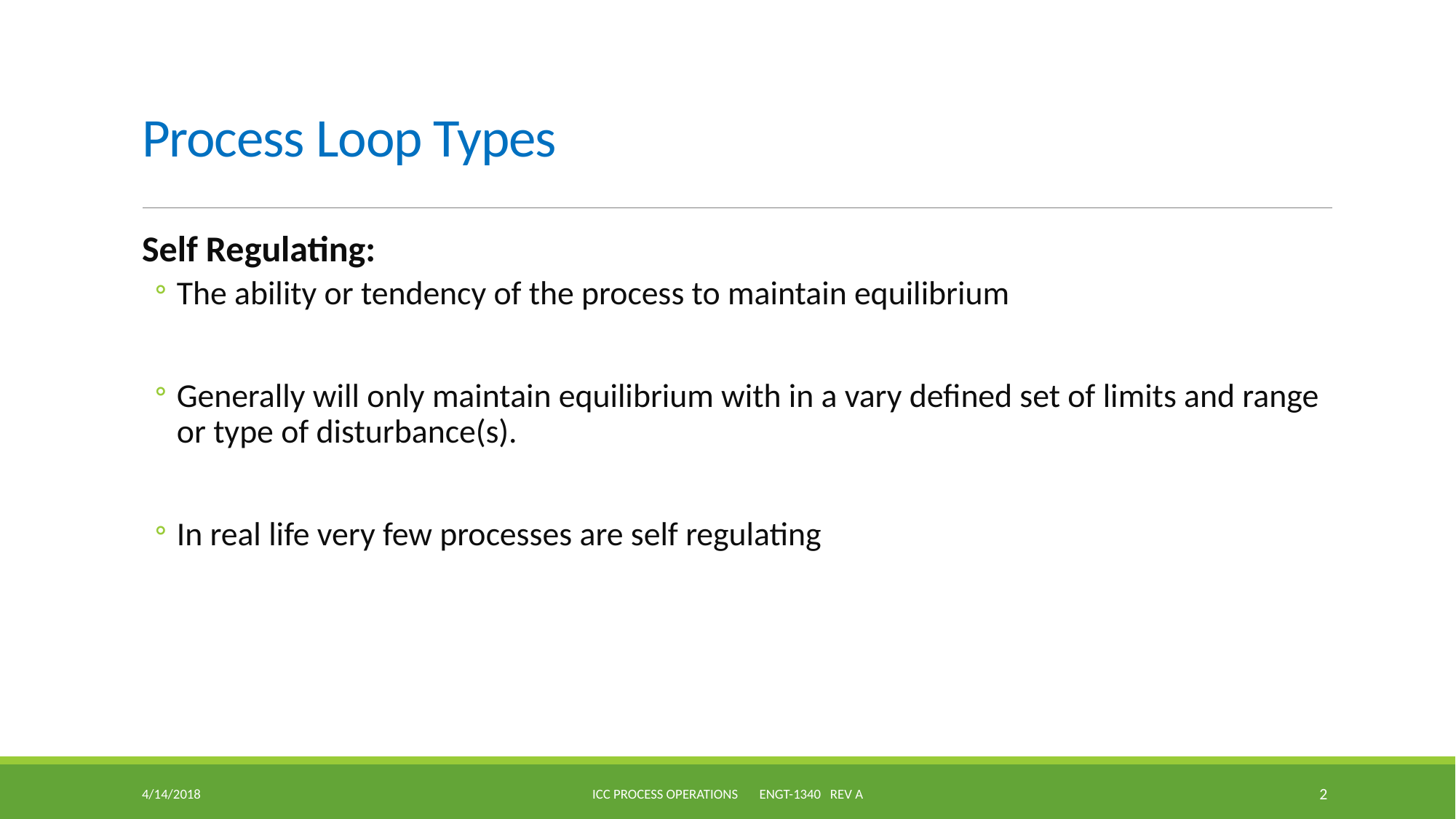

# Process Loop Types
Self Regulating:
The ability or tendency of the process to maintain equilibrium

Generally will only maintain equilibrium with in a vary defined set of limits and range or type of disturbance(s).

In real life very few processes are self regulating

4/14/2018
ICC Process Operations       ENGT-1340   Rev A
2